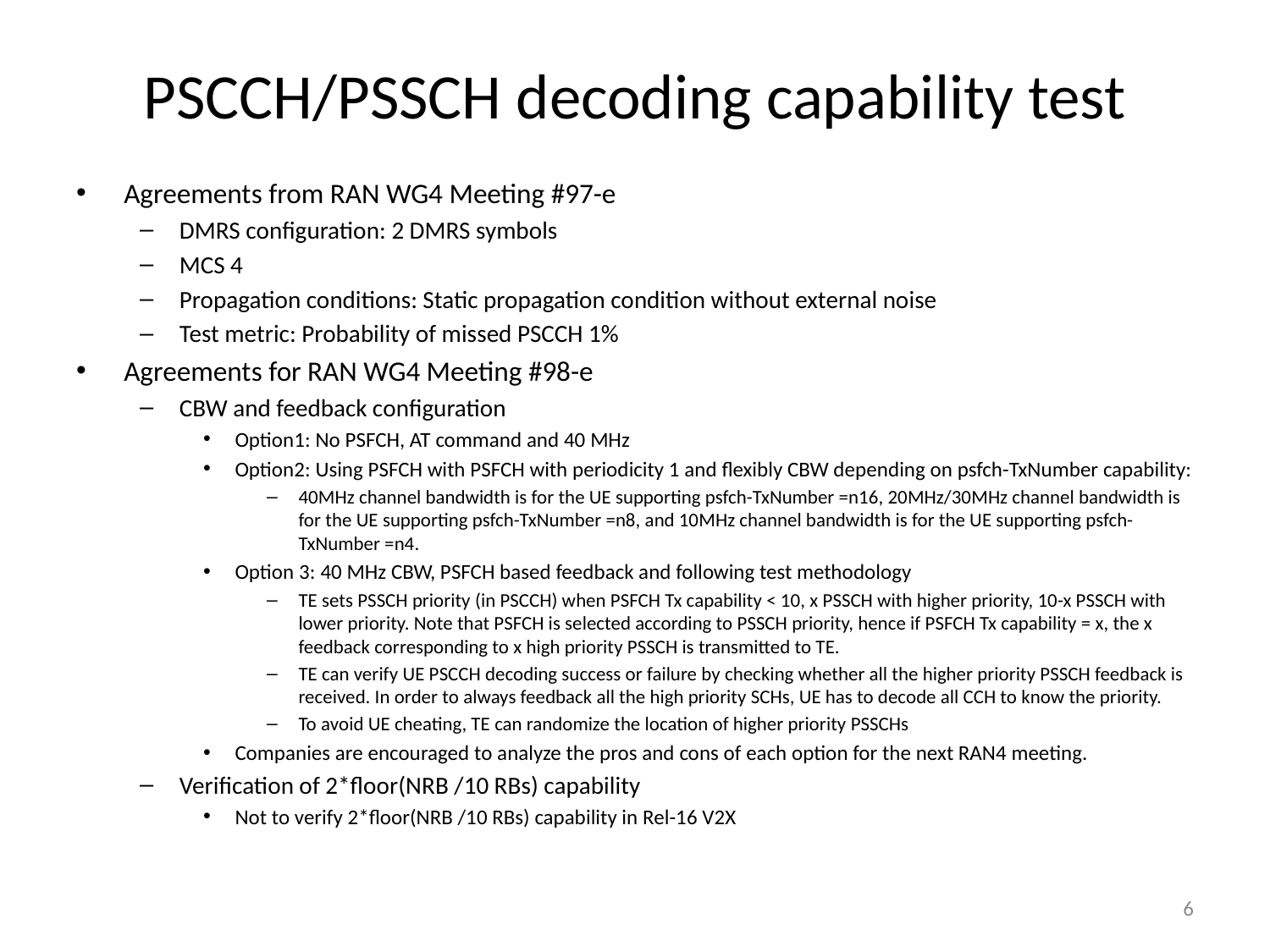

# PSCCH/PSSCH decoding capability test
Agreements from RAN WG4 Meeting #97-e
DMRS configuration: 2 DMRS symbols
MCS 4
Propagation conditions: Static propagation condition without external noise
Test metric: Probability of missed PSCCH 1%
Agreements for RAN WG4 Meeting #98-e
CBW and feedback configuration
Option1: No PSFCH, AT command and 40 MHz
Option2: Using PSFCH with PSFCH with periodicity 1 and flexibly CBW depending on psfch-TxNumber capability:
40MHz channel bandwidth is for the UE supporting psfch-TxNumber =n16, 20MHz/30MHz channel bandwidth is for the UE supporting psfch-TxNumber =n8, and 10MHz channel bandwidth is for the UE supporting psfch-TxNumber =n4.
Option 3: 40 MHz CBW, PSFCH based feedback and following test methodology
TE sets PSSCH priority (in PSCCH) when PSFCH Tx capability < 10, x PSSCH with higher priority, 10-x PSSCH with lower priority. Note that PSFCH is selected according to PSSCH priority, hence if PSFCH Tx capability = x, the x feedback corresponding to x high priority PSSCH is transmitted to TE.
TE can verify UE PSCCH decoding success or failure by checking whether all the higher priority PSSCH feedback is received. In order to always feedback all the high priority SCHs, UE has to decode all CCH to know the priority.
To avoid UE cheating, TE can randomize the location of higher priority PSSCHs
Companies are encouraged to analyze the pros and cons of each option for the next RAN4 meeting.
Verification of 2*floor(NRB /10 RBs) capability
Not to verify 2*floor(NRB /10 RBs) capability in Rel-16 V2X

6